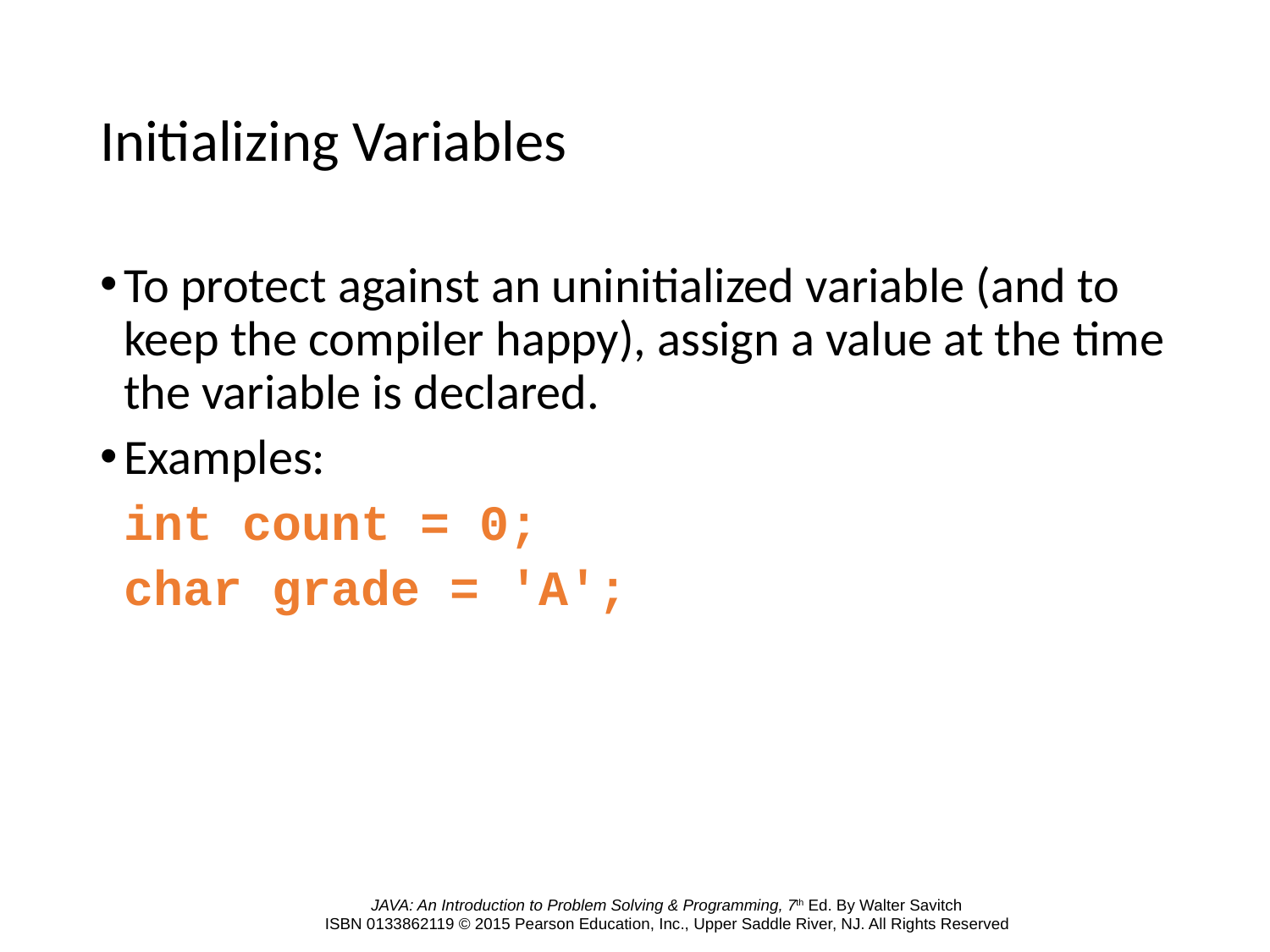

# Initializing Variables
To protect against an uninitialized variable (and to keep the compiler happy), assign a value at the time the variable is declared.
Examples:
	int count = 0;
	char grade = 'A';